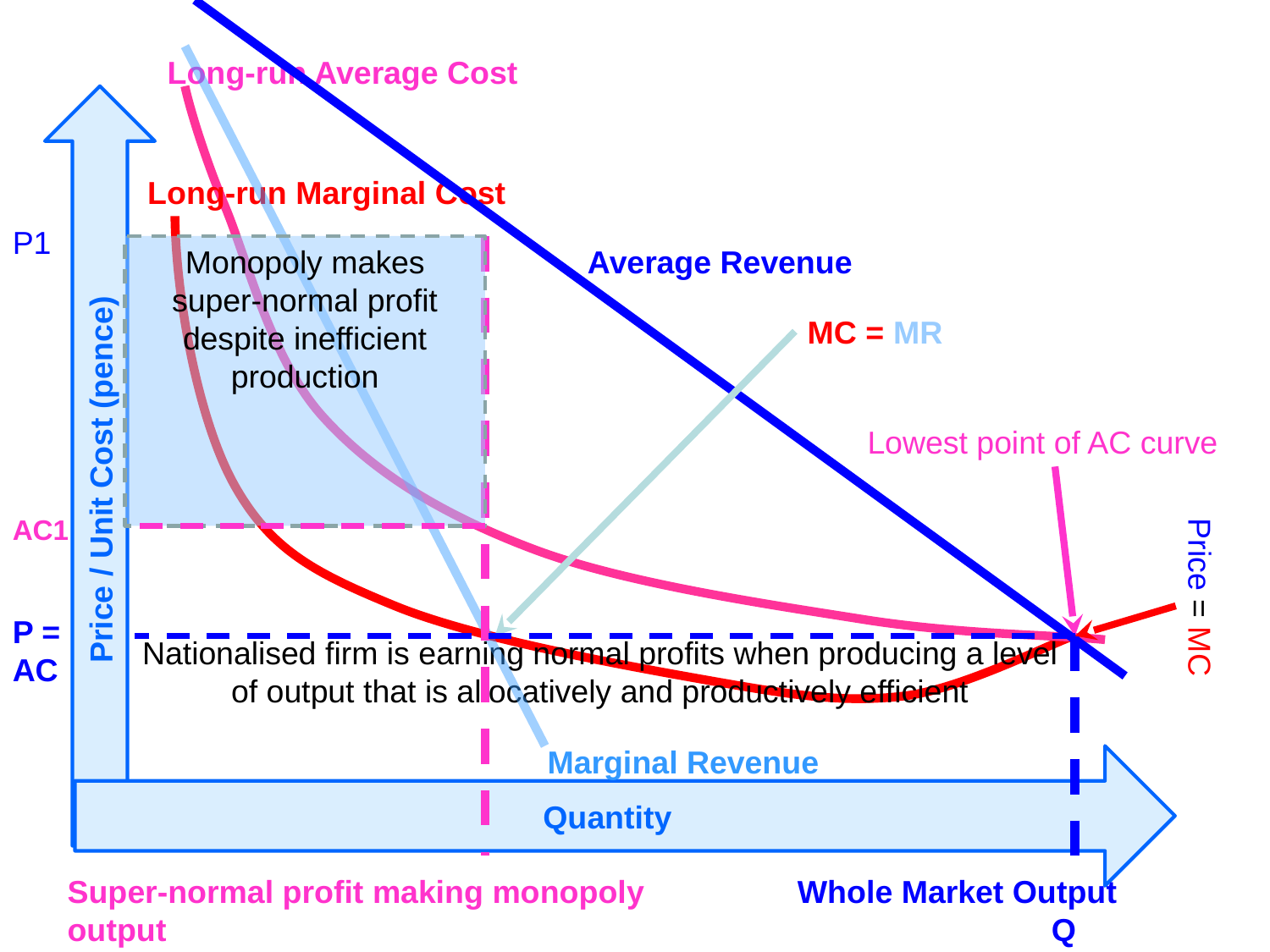

Long-run Average Cost

Price / Unit Cost (pence)

Long-run Marginal Cost
P1

Monopoly makes super-normal profit despite inefficient production
Average Revenue
MC = MR
Lowest point of AC curve
AC1
Price = MC
P = AC
Nationalised firm is earning normal profits when producing a level of output that is allocatively and productively efficient
Marginal Revenue
Quantity
Super-normal profit making monopoly output
			Q1
Whole Market Output
		Q